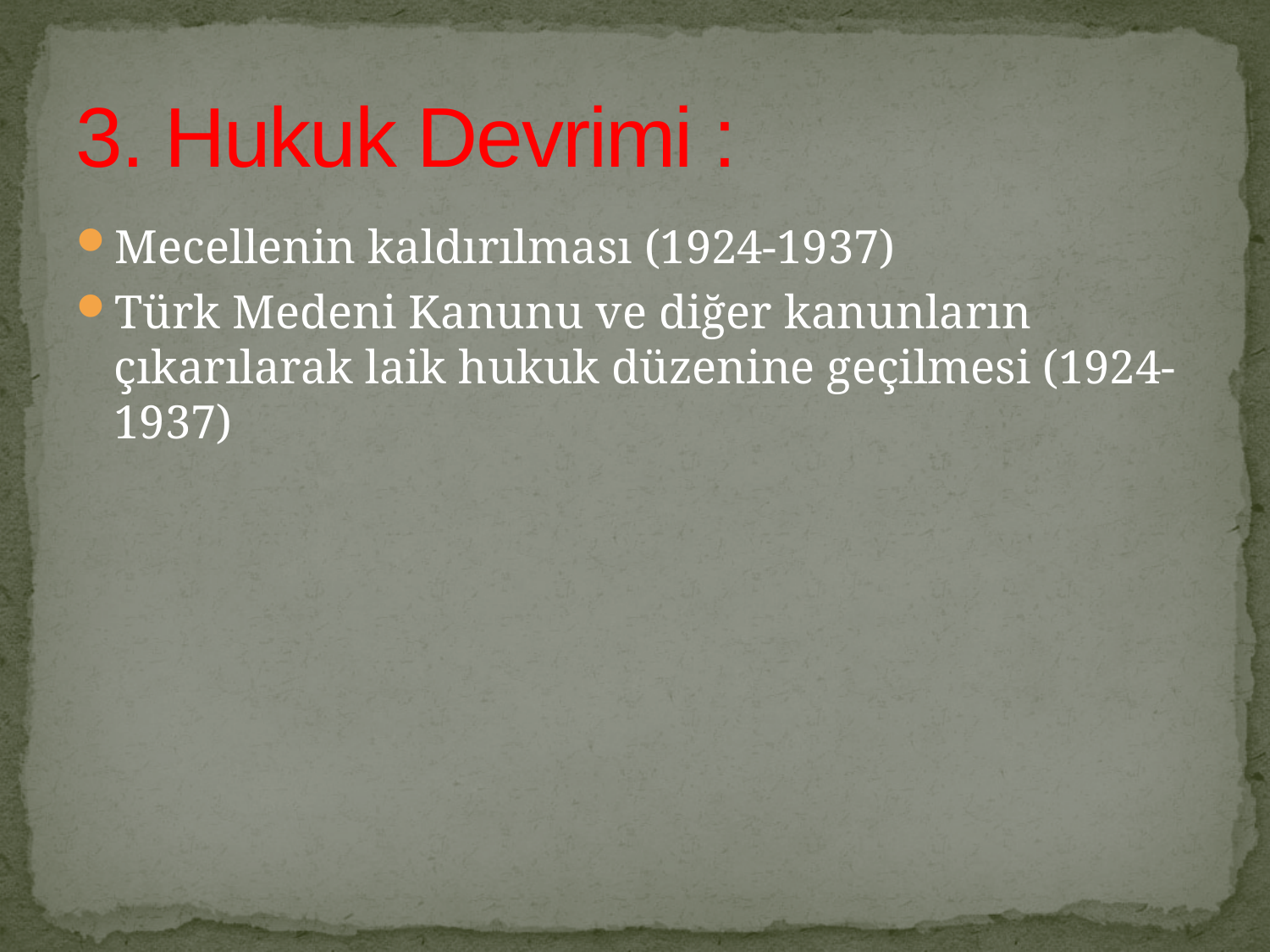

# 3. Hukuk Devrimi :
Mecellenin kaldırılması (1924-1937)
Türk Medeni Kanunu ve diğer kanunların çıkarılarak laik hukuk düzenine geçilmesi (1924-1937)